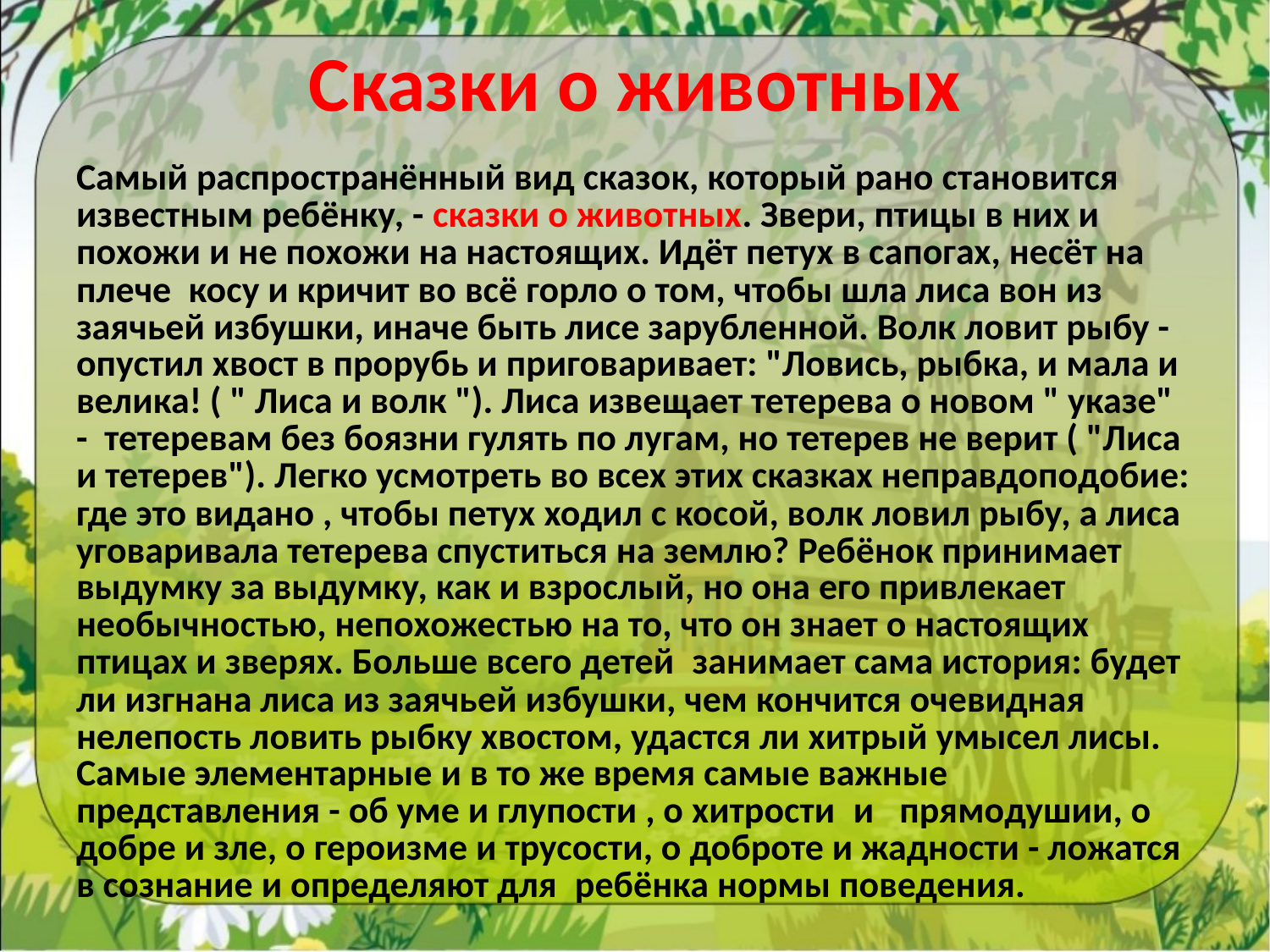

# Сказки о животных
Самый распространённый вид сказок, который рано становится известным ребёнку, - сказки о животных. Звери, птицы в них и похожи и не похожи на настоящих. Идёт петух в сапогах, несёт на плече  косу и кричит во всё горло о том, чтобы шла лиса вон из заячьей избушки, иначе быть лисе зарубленной. Волк ловит рыбу - опустил хвост в прорубь и приговаривает: "Ловись, рыбка, и мала и велика! ( " Лиса и волк "). Лиса извещает тетерева о новом " указе" -  тетеревам без боязни гулять по лугам, но тетерев не верит ( "Лиса и тетерев"). Легко усмотреть во всех этих сказках неправдоподобие: где это видано , чтобы петух ходил с косой, волк ловил рыбу, а лиса уговаривала тетерева спуститься на землю? Ребёнок принимает выдумку за выдумку, как и взрослый, но она его привлекает необычностью, непохожестью на то, что он знает о настоящих птицах и зверях. Больше всего детей  занимает сама история: будет ли изгнана лиса из заячьей избушки, чем кончится очевидная нелепость ловить рыбку хвостом, удастся ли хитрый умысел лисы. Самые элементарные и в то же время самые важные представления - об уме и глупости , о хитрости  и   прямодушии, о добре и зле, о героизме и трусости, о доброте и жадности - ложатся в сознание и определяют для  ребёнка нормы поведения.